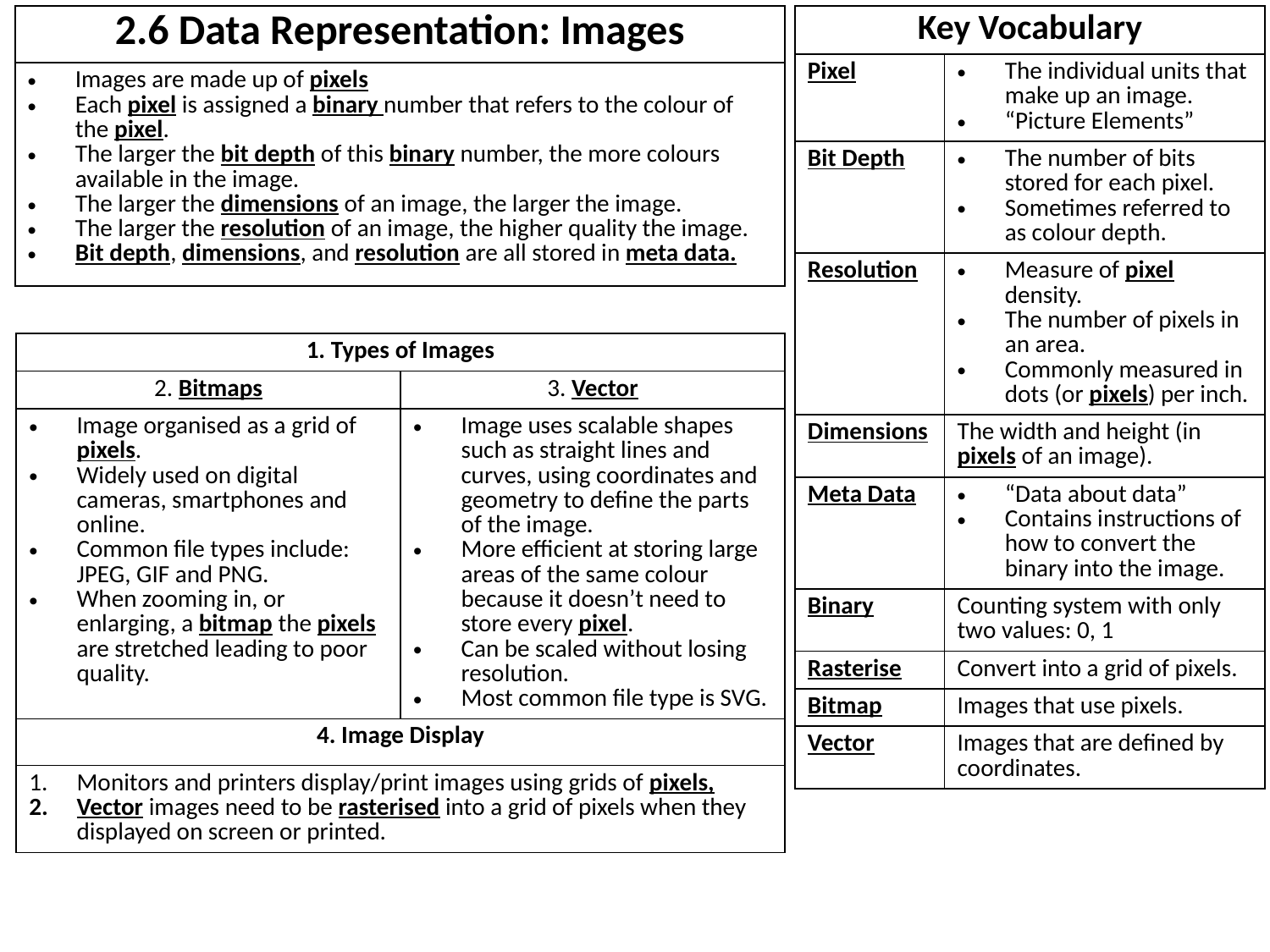

| 2.6 Data Representation: Images |
| --- |
| Images are made up of pixels Each pixel is assigned a binary number that refers to the colour of the pixel. The larger the bit depth of this binary number, the more colours available in the image. The larger the dimensions of an image, the larger the image. The larger the resolution of an image, the higher quality the image. Bit depth, dimensions, and resolution are all stored in meta data. |
| Key Vocabulary |  |
| --- | --- |
| Pixel | The individual units that make up an image. “Picture Elements” |
| Bit Depth | The number of bits stored for each pixel. Sometimes referred to as colour depth. |
| Resolution | Measure of pixel density. The number of pixels in an area. Commonly measured in dots (or pixels) per inch. |
| Dimensions | The width and height (in pixels of an image). |
| Meta Data | “Data about data” Contains instructions of how to convert the binary into the image. |
| Binary | Counting system with only two values: 0, 1 |
| Rasterise | Convert into a grid of pixels. |
| Bitmap | Images that use pixels. |
| Vector | Images that are defined by coordinates. |
| 1. Types of Images |  |
| --- | --- |
| 2. Bitmaps | 3. Vector |
| Image organised as a grid of pixels. Widely used on digital cameras, smartphones and online. Common file types include: JPEG, GIF and PNG. When zooming in, or enlarging, a bitmap the pixels are stretched leading to poor quality. | Image uses scalable shapes such as straight lines and curves, using coordinates and geometry to define the parts of the image. More efficient at storing large areas of the same colour because it doesn’t need to store every pixel. Can be scaled without losing resolution. Most common file type is SVG. |
| 4. Image Display |  |
| Monitors and printers display/print images using grids of pixels, Vector images need to be rasterised into a grid of pixels when they displayed on screen or printed. |  |